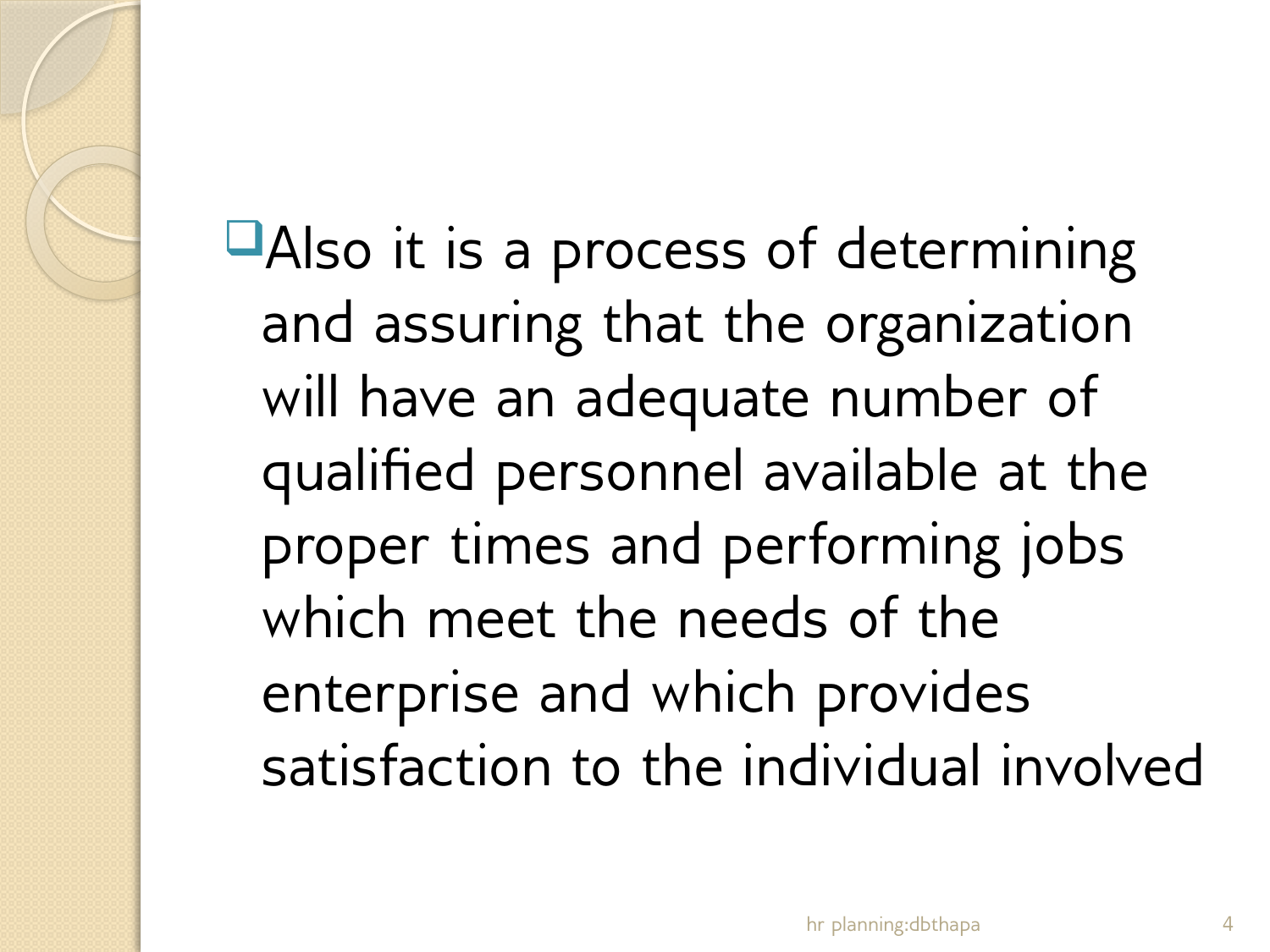

#
Also it is a process of determining and assuring that the organization will have an adequate number of qualified personnel available at the proper times and performing jobs which meet the needs of the enterprise and which provides satisfaction to the individual involved

hr planning:dbthapa
4